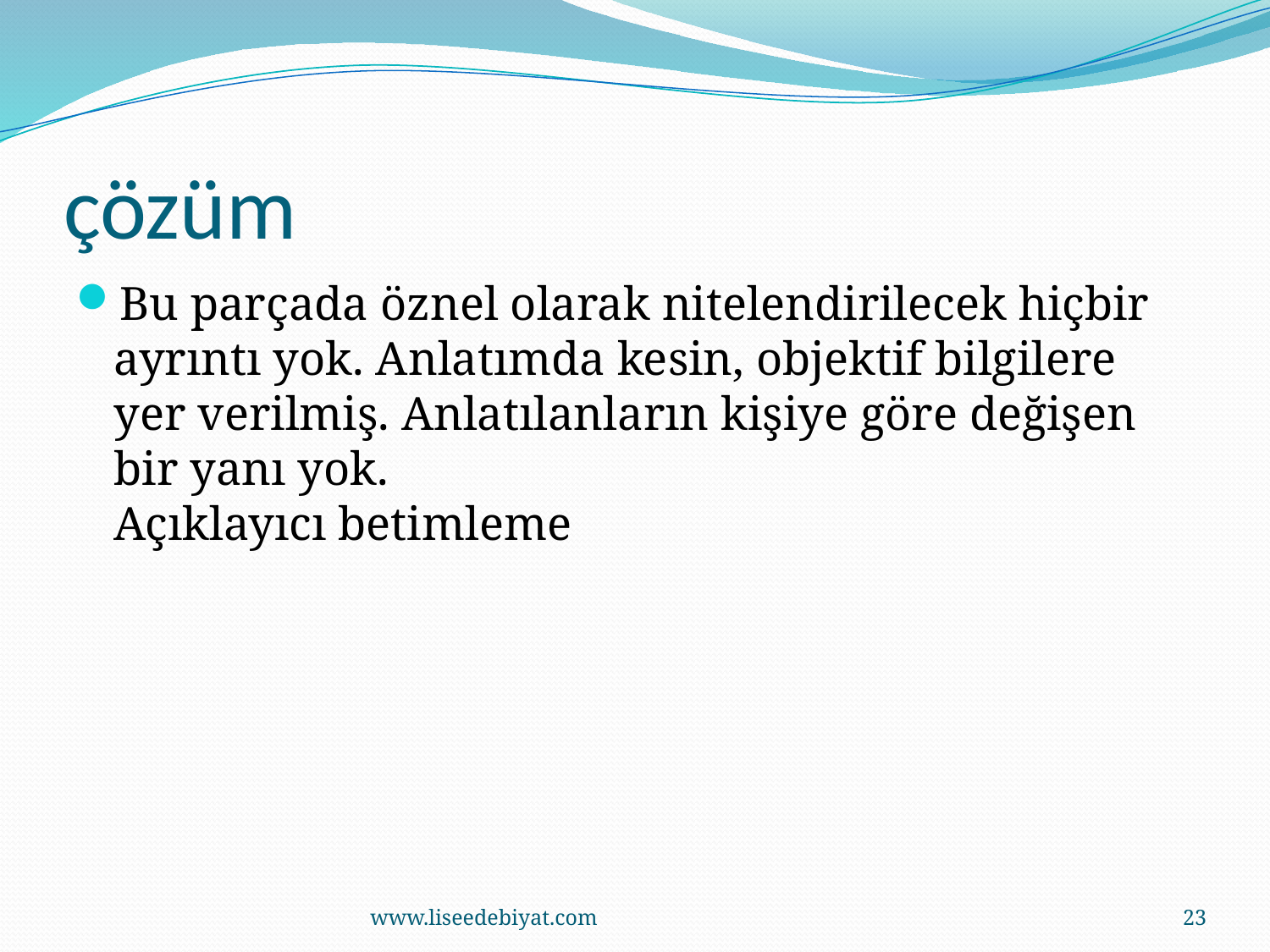

# çözüm
Bu parçada öznel olarak nitelendirilecek hiçbir ayrıntı yok. Anlatımda kesin, objektif bilgilere yer verilmiş. Anlatılanların kişiye göre değişen bir yanı yok.
Açıklayıcı betimleme
www.liseedebiyat.com
23